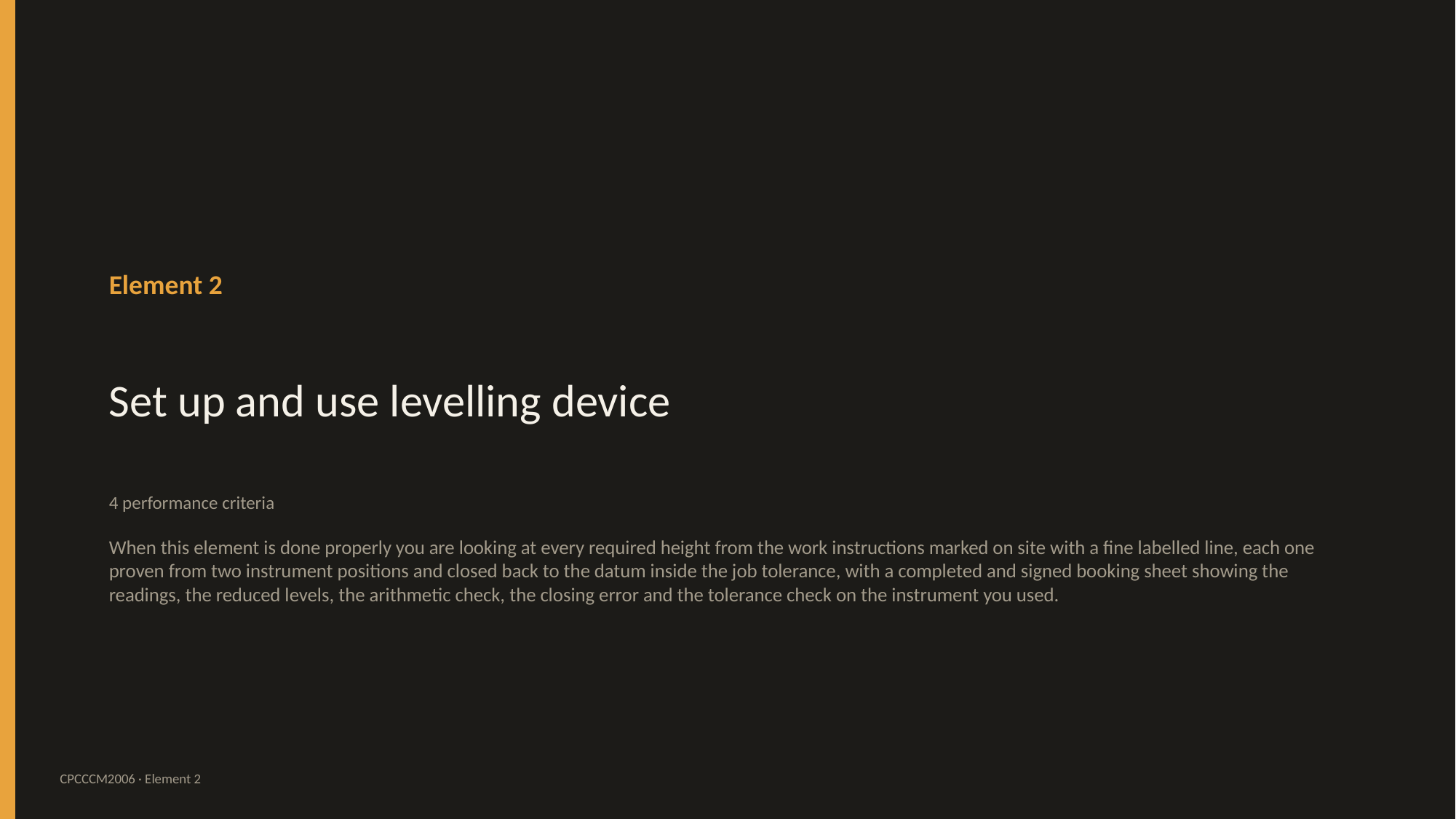

Element 2
Set up and use levelling device
4 performance criteria
When this element is done properly you are looking at every required height from the work instructions marked on site with a fine labelled line, each one proven from two instrument positions and closed back to the datum inside the job tolerance, with a completed and signed booking sheet showing the readings, the reduced levels, the arithmetic check, the closing error and the tolerance check on the instrument you used.
CPCCCM2006 · Element 2